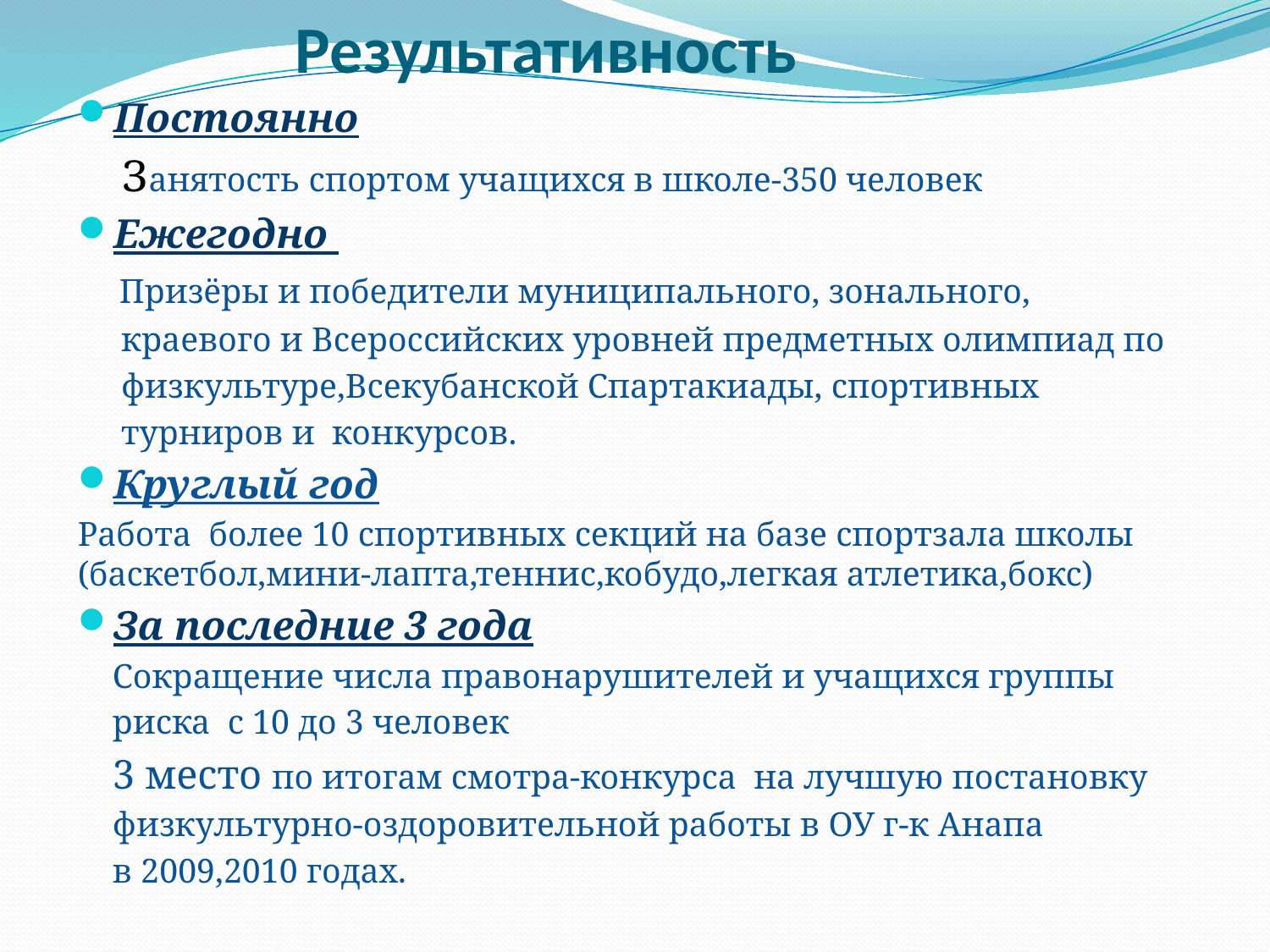

# Результативность
Постоянно
    Занятость спортом учащихся в школе-350 человек
Ежегодно
    Призёры и победители муниципального, зонального,
     краевого и Всероссийских уровней предметных олимпиад по
     физкультуре,Всекубанской Спартакиады, спортивных
     турниров и  конкурсов.
Круглый год
Работа  более 10 спортивных секций на базе спортзала школы (баскетбол,мини-лапта,теннис,кобудо,легкая атлетика,бокс)
За последние 3 года
    Сокращение числа правонарушителей и учащихся группы
    риска  с 10 до 3 человек
    3 место по итогам смотра-конкурса  на лучшую постановку
    физкультурно-оздоровительной работы в ОУ г-к Анапа
    в 2009,2010 годах.